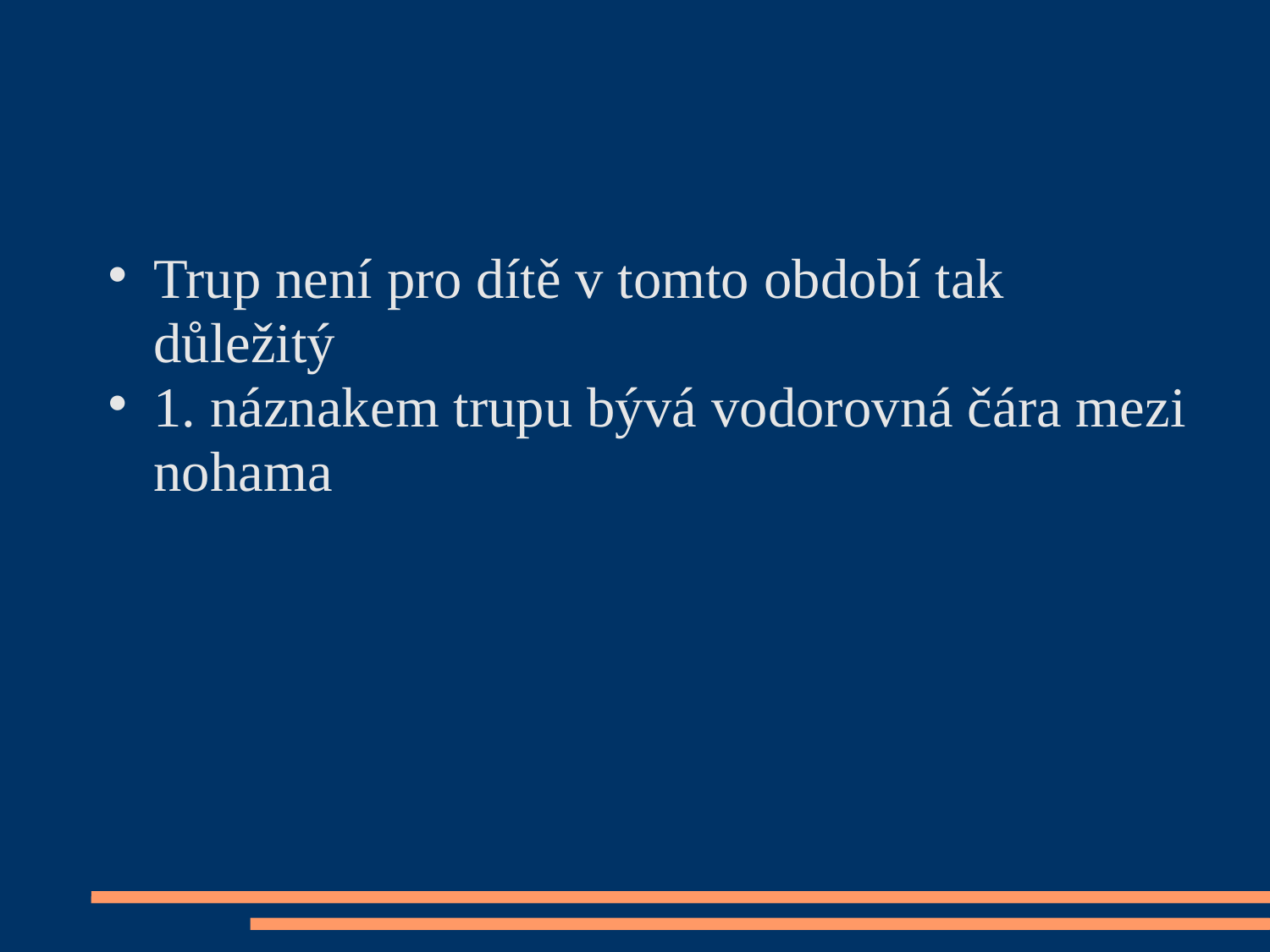

#
Trup není pro dítě v tomto období tak důležitý
1. náznakem trupu bývá vodorovná čára mezi nohama